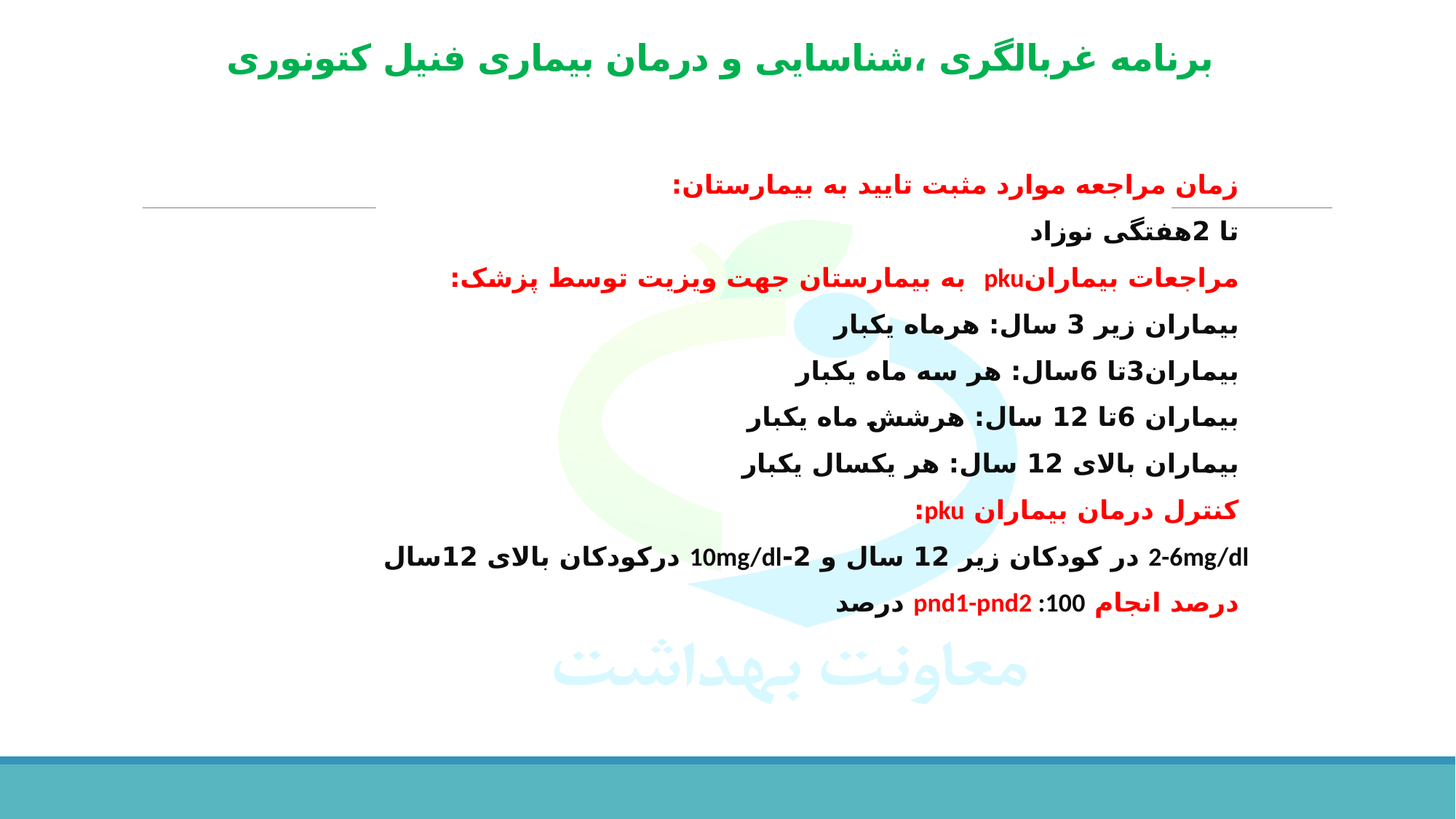

# برنامه غربالگری ،شناسایی و درمان بیماری فنیل کتونوری
زمان مراجعه موارد مثبت تایید به بیمارستان:
تا 2هفتگی نوزاد
مراجعات بیمارانpku  به بیمارستان جهت ویزیت توسط پزشک:
بیماران زیر 3 سال: هرماه یکبار
بیماران3تا 6سال: هر سه ماه یکبار
بیماران 6تا 12 سال: هرشش ماه یکبار
بیماران بالای 12 سال: هر یکسال یکبار
کنترل درمان بیماران pku:
2-6mg/dl در کودکان زیر 12 سال و 2-10mg/dl درکودکان بالای 12سال
درصد انجام pnd1-pnd2 :100 درصد